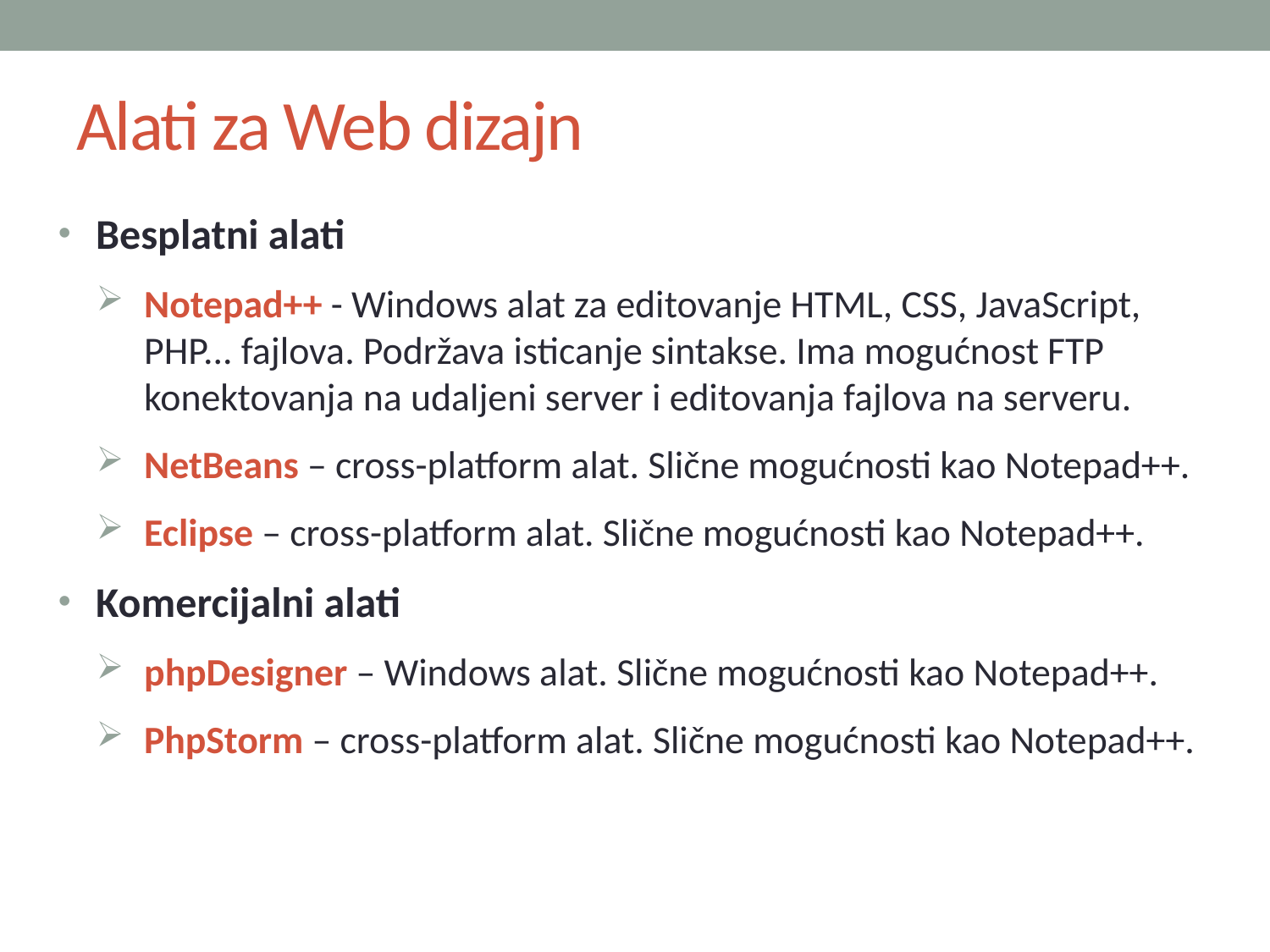

# Alati za Web dizajn
Besplatni alati
Notepad++ - Windows alat za editovanje HTML, CSS, JavaScript, PHP... fajlova. Podržava isticanje sintakse. Ima mogućnost FTP konektovanja na udaljeni server i editovanja fajlova na serveru.
NetBeans – cross-platform alat. Slične mogućnosti kao Notepad++.
Eclipse – cross-platform alat. Slične mogućnosti kao Notepad++.
Komercijalni alati
phpDesigner – Windows alat. Slične mogućnosti kao Notepad++.
PhpStorm – cross-platform alat. Slične mogućnosti kao Notepad++.